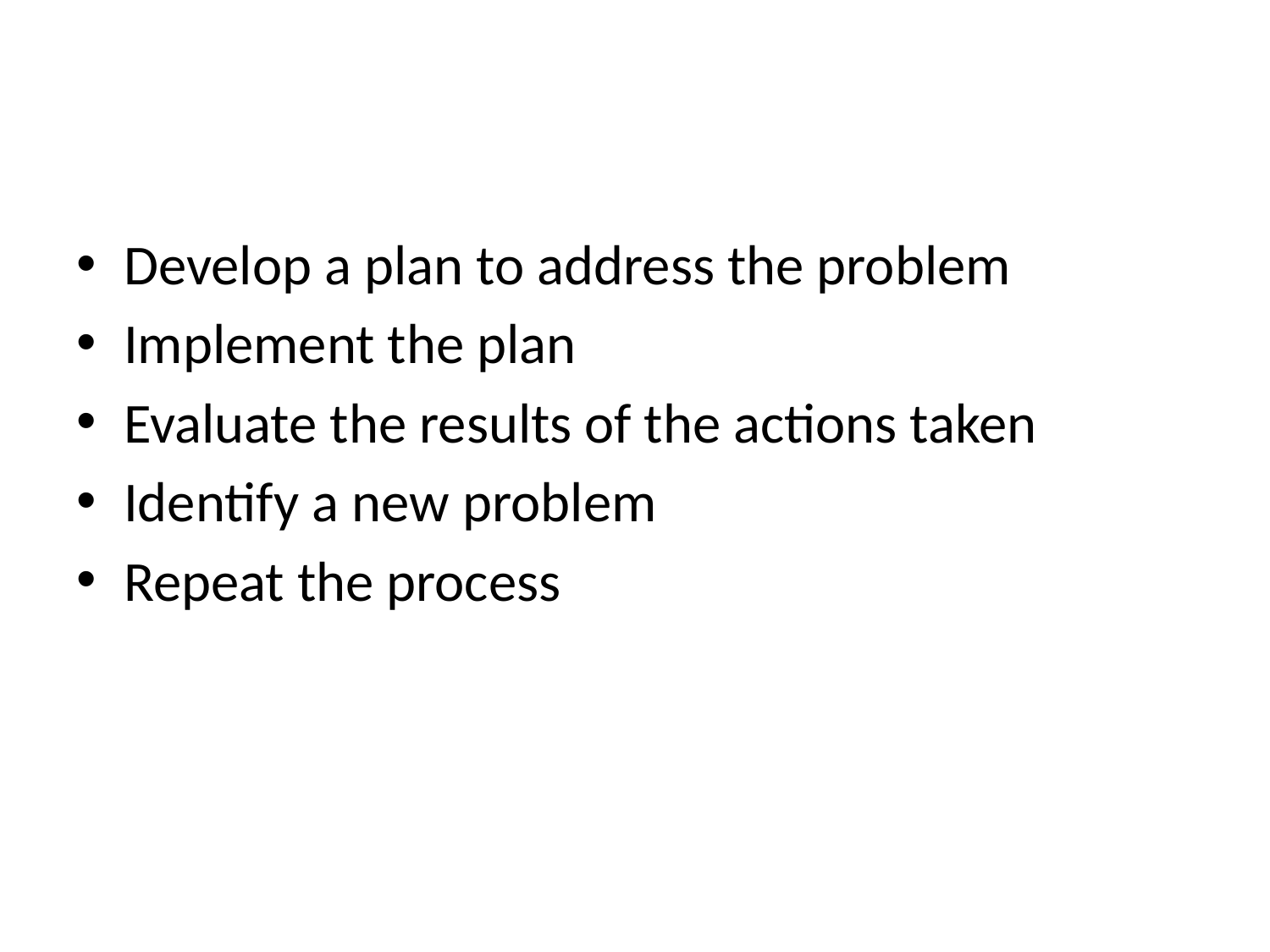

Develop a plan to address the problem
Implement the plan
Evaluate the results of the actions taken
Identify a new problem
Repeat the process